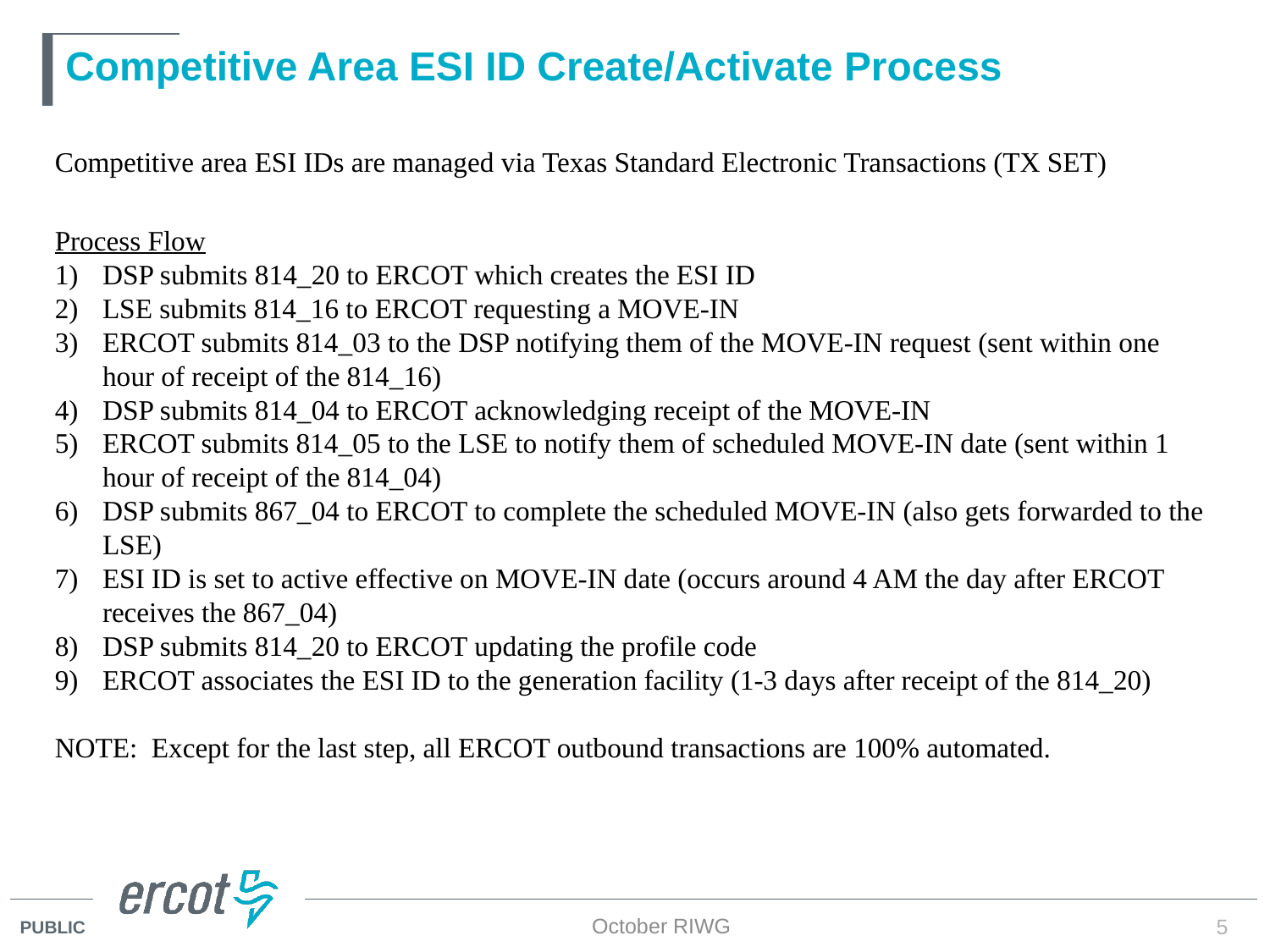

# Competitive Area ESI ID Create/Activate Process
Competitive area ESI IDs are managed via Texas Standard Electronic Transactions (TX SET)

Process Flow
DSP submits 814_20 to ERCOT which creates the ESI ID
LSE submits 814_16 to ERCOT requesting a MOVE-IN
ERCOT submits 814_03 to the DSP notifying them of the MOVE-IN request (sent within one hour of receipt of the 814_16)
DSP submits 814_04 to ERCOT acknowledging receipt of the MOVE-IN
ERCOT submits 814_05 to the LSE to notify them of scheduled MOVE-IN date (sent within 1 hour of receipt of the 814_04)
DSP submits 867_04 to ERCOT to complete the scheduled MOVE-IN (also gets forwarded to the LSE)
ESI ID is set to active effective on MOVE-IN date (occurs around 4 AM the day after ERCOT receives the 867_04)
DSP submits 814_20 to ERCOT updating the profile code
ERCOT associates the ESI ID to the generation facility (1-3 days after receipt of the 814_20)

NOTE:  Except for the last step, all ERCOT outbound transactions are 100% automated.

October RIWG
5